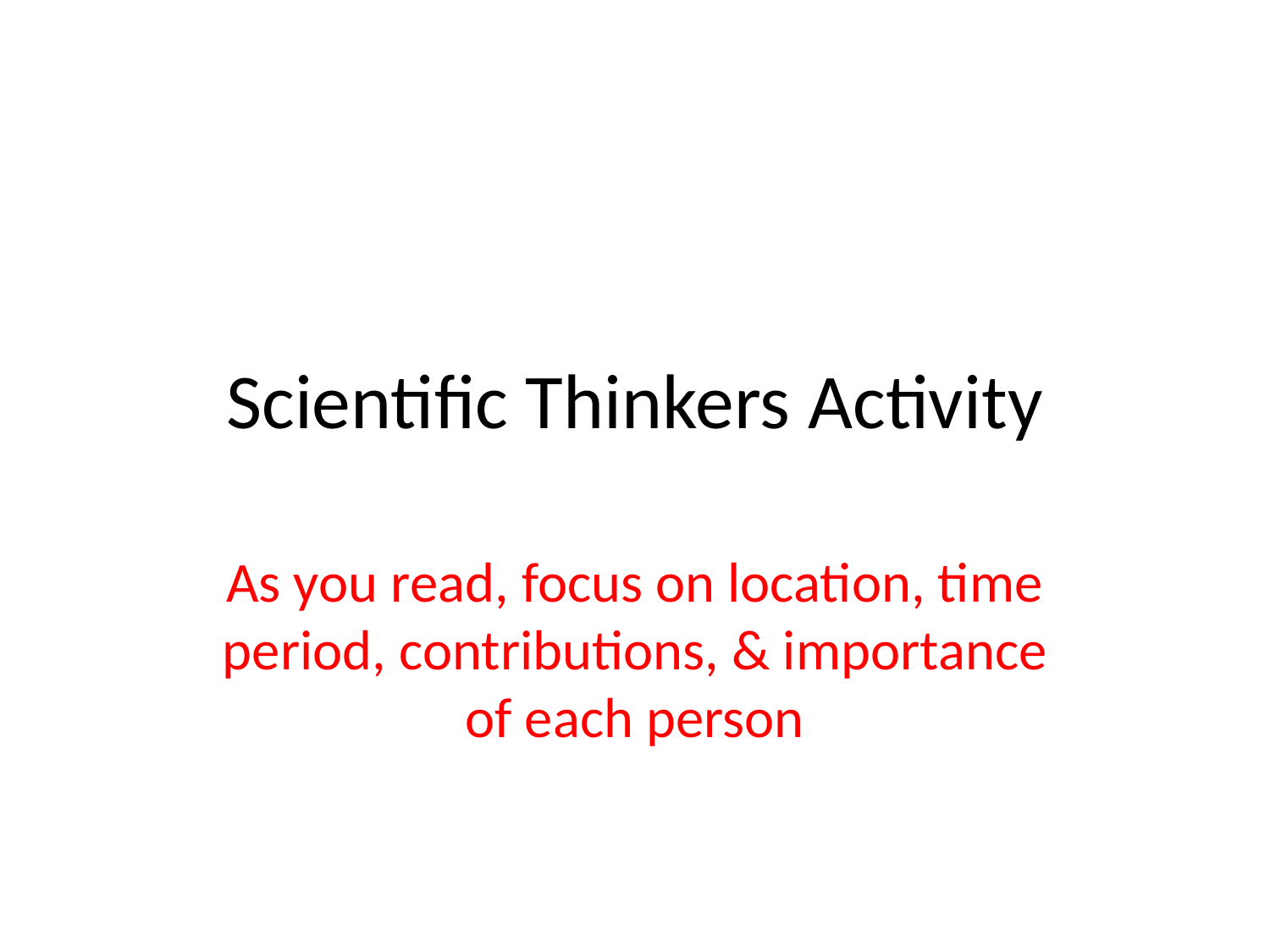

# Scientific Thinkers Activity
As you read, focus on location, time period, contributions, & importance of each person